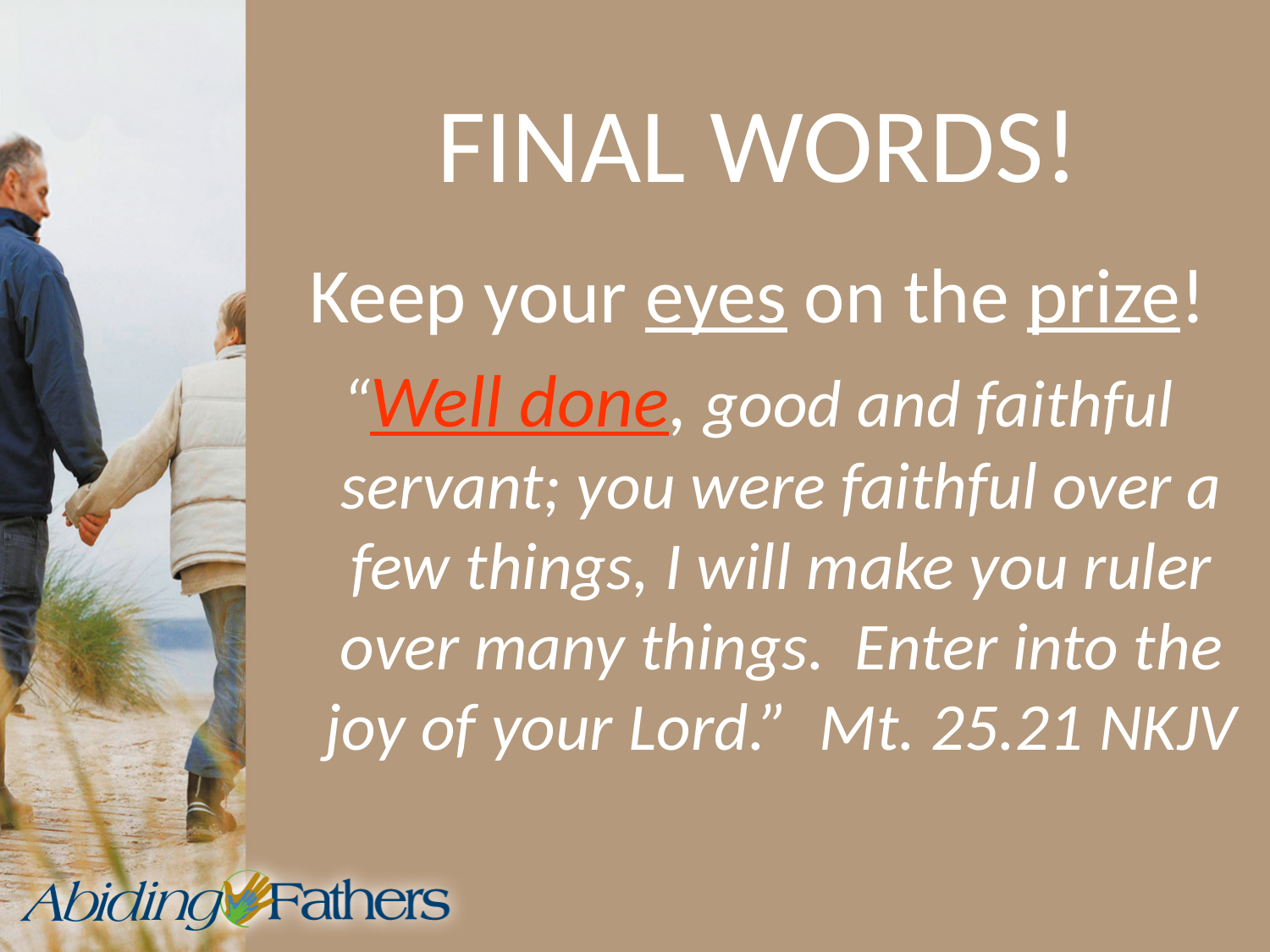

# FINAL WORDS!
Keep your eyes on the prize!
“Well done, good and faithful servant; you were faithful over a few things, I will make you ruler over many things.  Enter into the joy of your Lord.”  Mt. 25.21 NKJV